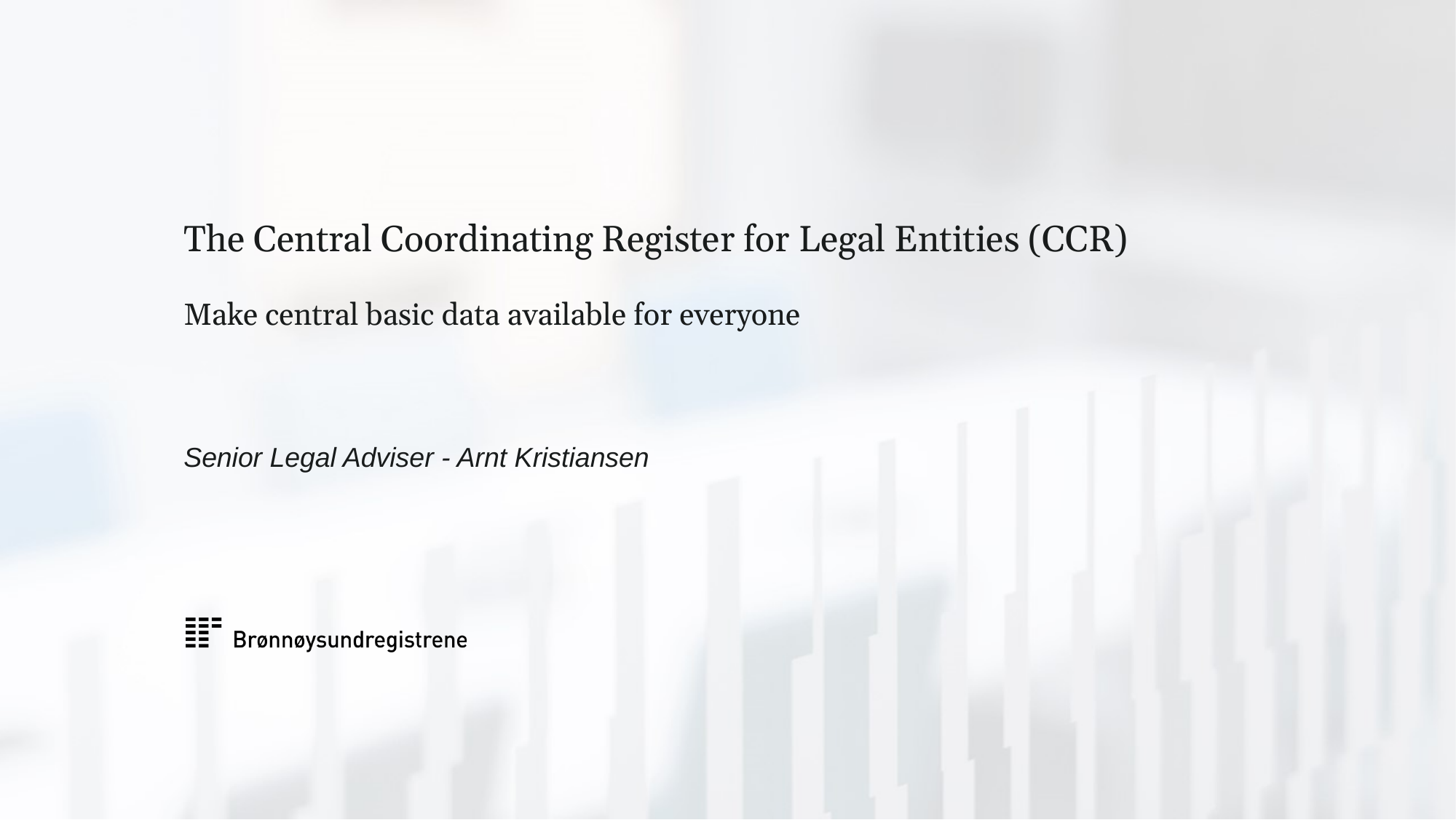

# The Central Coordinating Register for Legal Entities (CCR) Make central basic data available for everyone
Senior Legal Adviser - Arnt Kristiansen